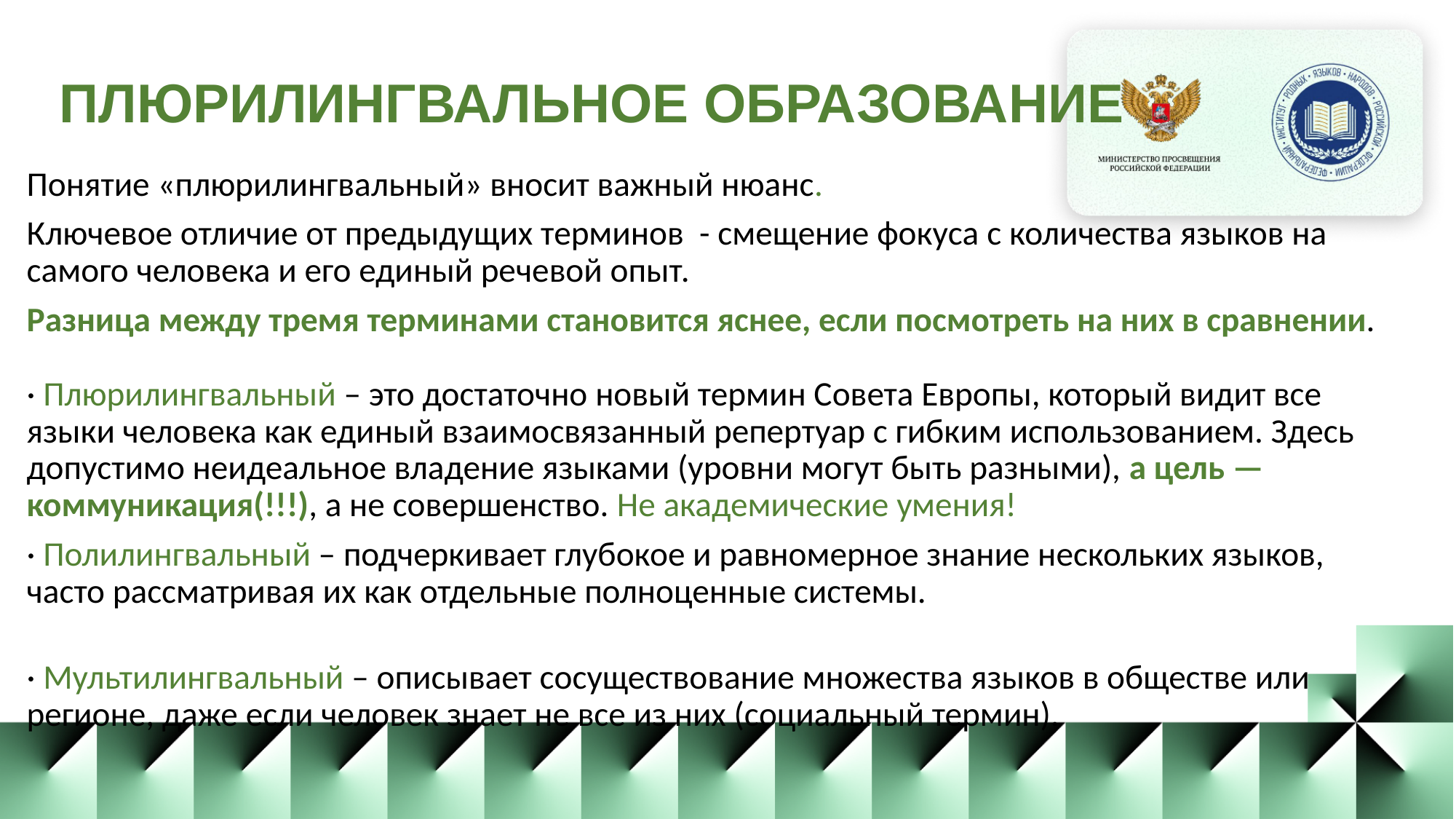

ПЛЮРИЛИНГВАЛЬНОЕ ОБРАЗОВАНИЕ
Понятие «плюрилингвальный» вносит важный нюанс.
Ключевое отличие от предыдущих терминов  - смещение фокуса с количества языков на самого человека и его единый речевой опыт.
Разница между тремя терминами становится яснее, если посмотреть на них в сравнении.
· Плюрилингвальный – это достаточно новый термин Совета Европы, который видит все языки человека как единый взаимосвязанный репертуар с гибким использованием. Здесь допустимо неидеальное владение языками (уровни могут быть разными), а цель — коммуникация(!!!), а не совершенство. Не академические умения!
· Полилингвальный – подчеркивает глубокое и равномерное знание нескольких языков, часто рассматривая их как отдельные полноценные системы.
· Мультилингвальный – описывает сосуществование множества языков в обществе или регионе, даже если человек знает не все из них (социальный термин).